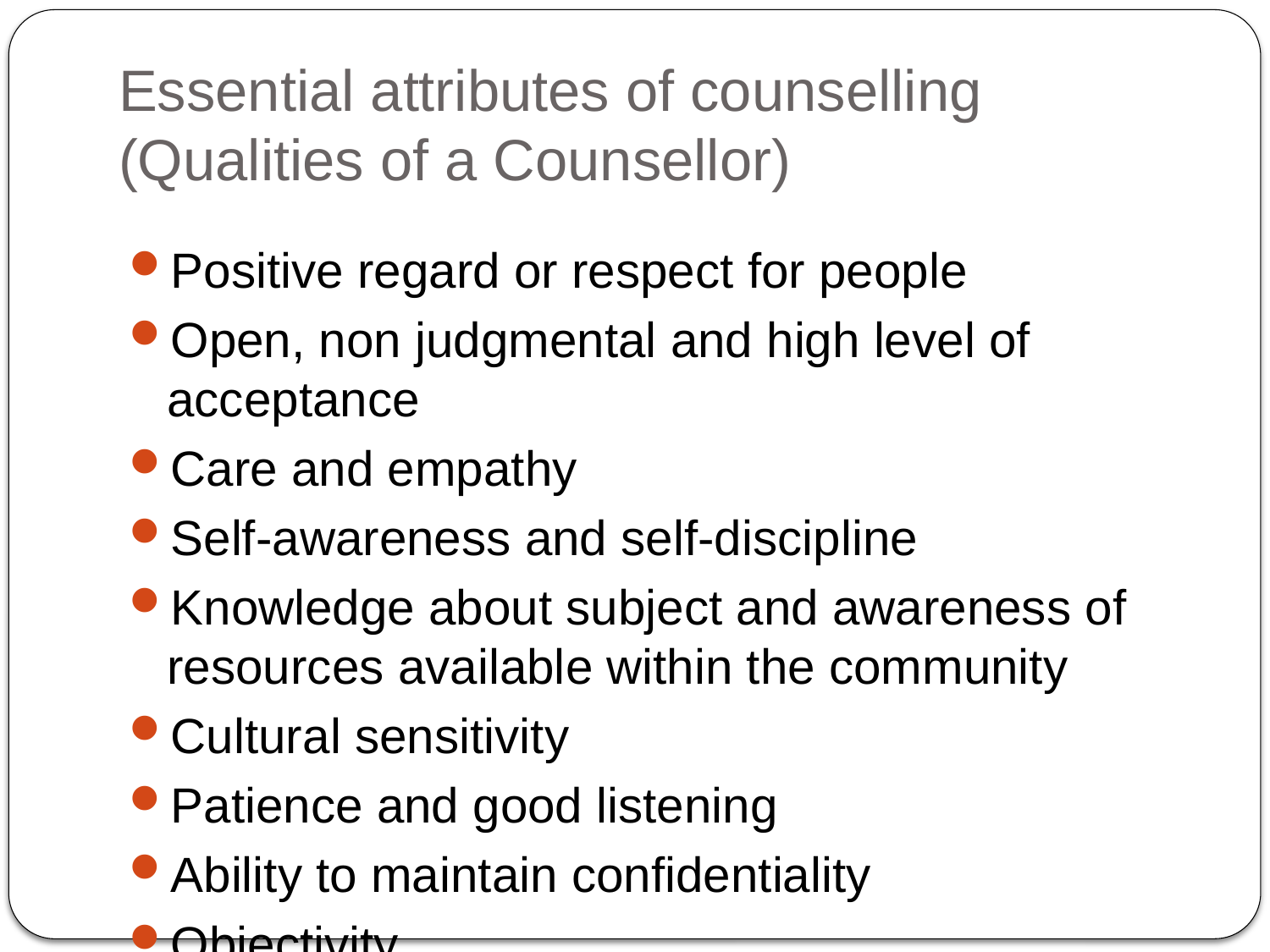

# Essential attributes of counselling (Qualities of a Counsellor)
Positive regard or respect for people
Open, non judgmental and high level of acceptance
Care and empathy
Self-awareness and self-discipline
Knowledge about subject and awareness of resources available within the community
Cultural sensitivity
Patience and good listening
Ability to maintain confidentiality
Objectivity